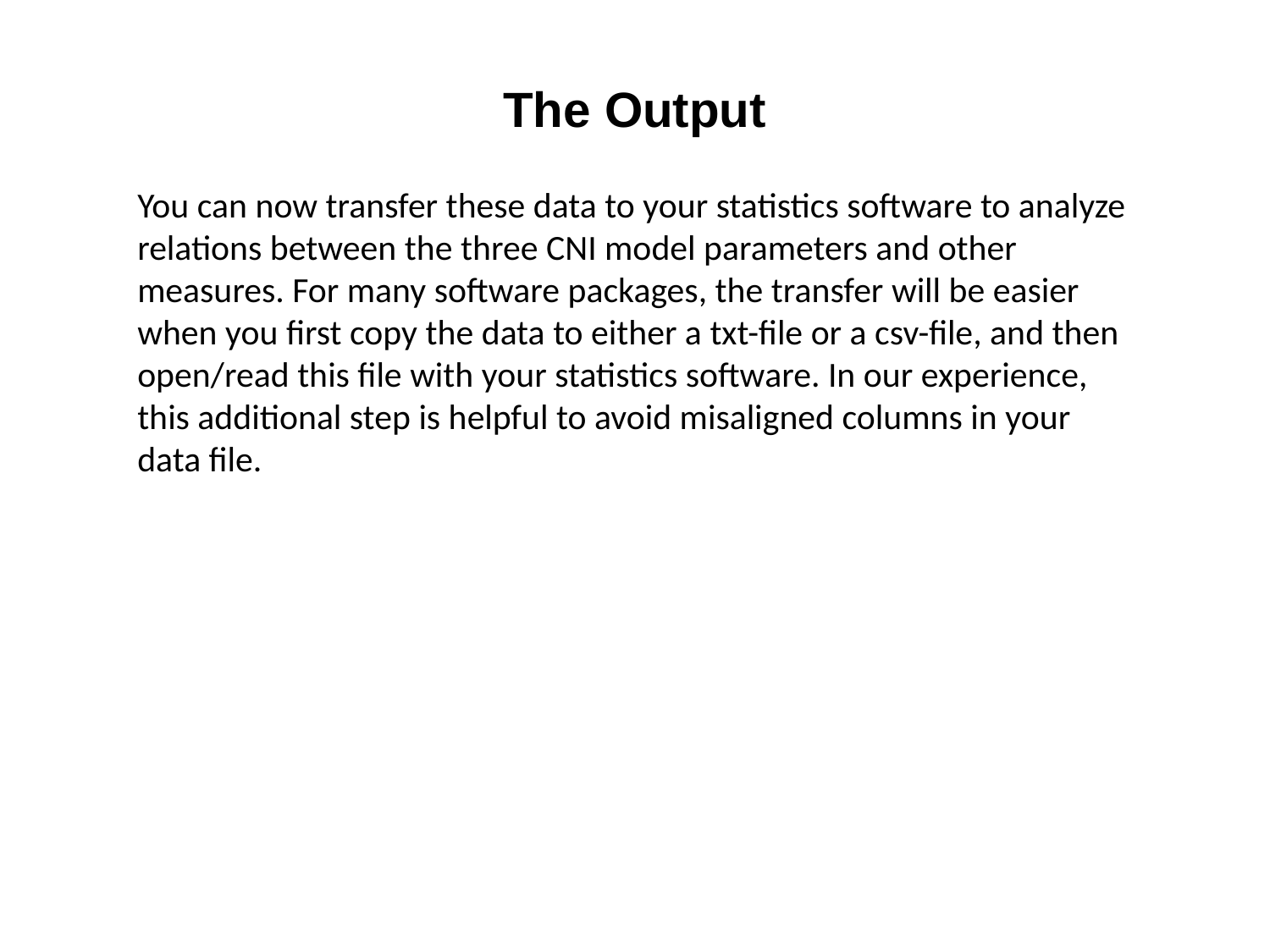

The Output
You can now transfer these data to your statistics software to analyze relations between the three CNI model parameters and other measures. For many software packages, the transfer will be easier when you first copy the data to either a txt-file or a csv-file, and then open/read this file with your statistics software. In our experience, this additional step is helpful to avoid misaligned columns in your data file.